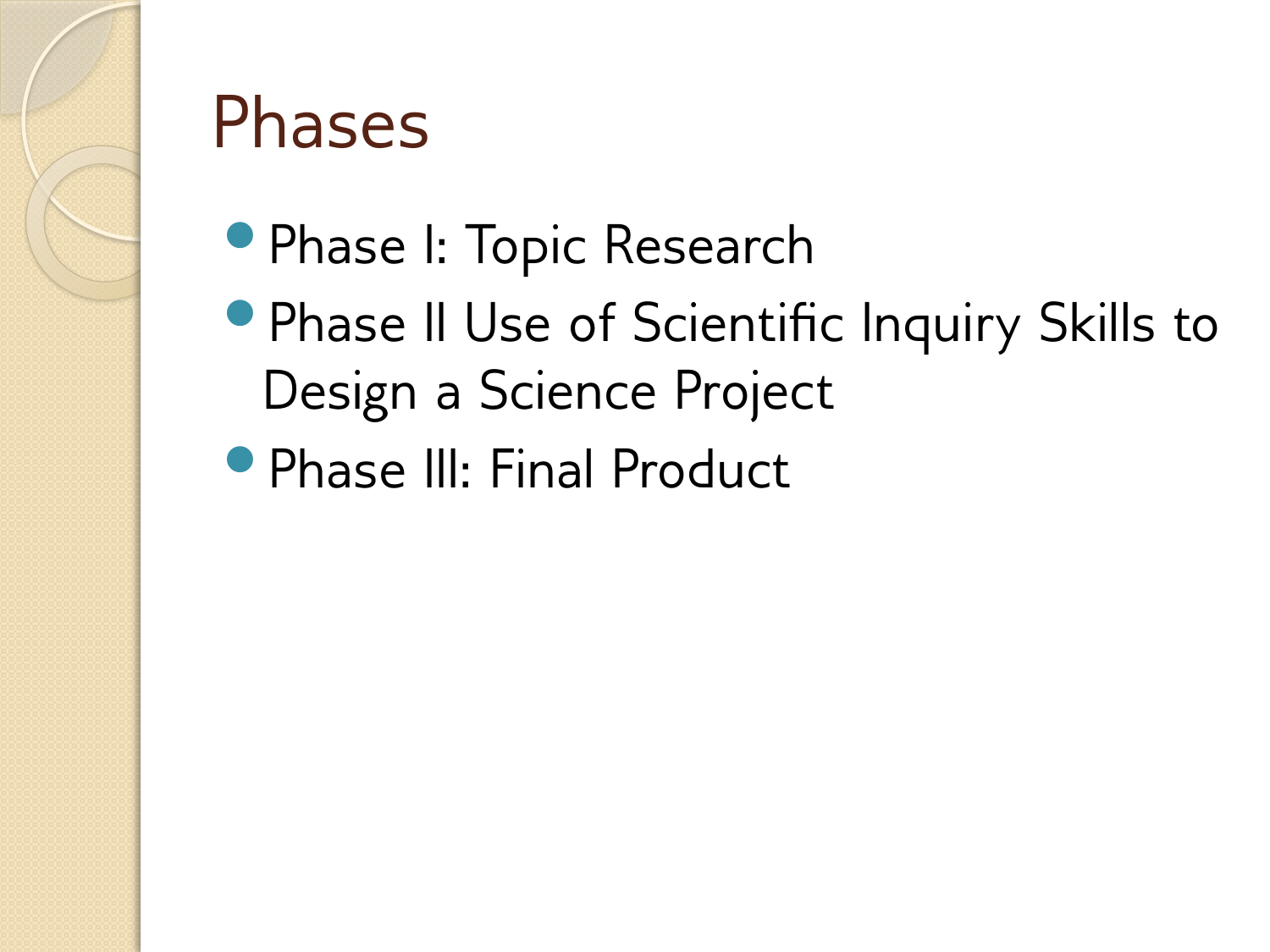

# Phases
Phase I: Topic Research
Phase II Use of Scientific Inquiry Skills to Design a Science Project
Phase III: Final Product